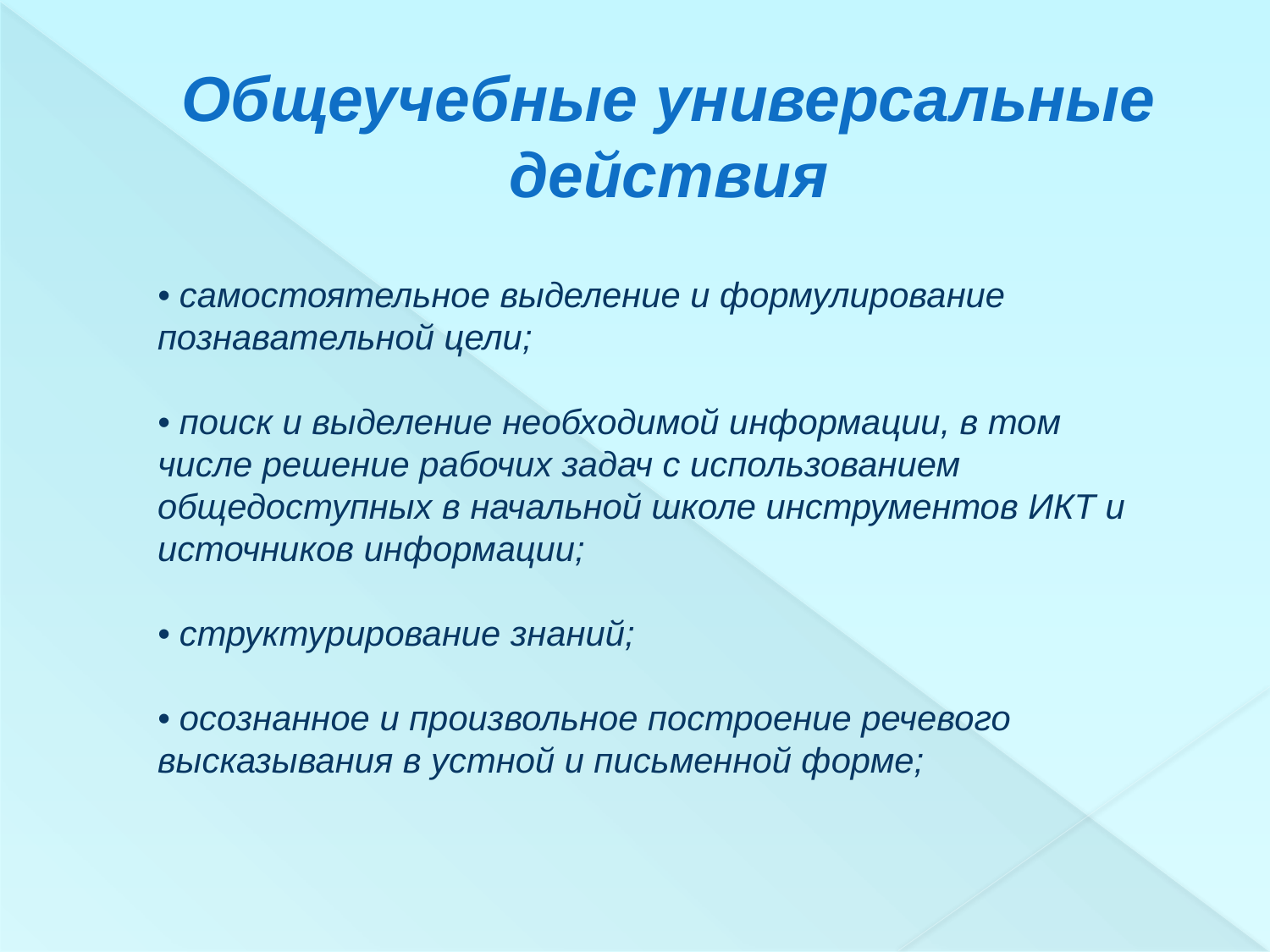

# Общеучебные универсальные действия
• самостоятельное выделение и формулирование познавательной цели;

• поиск и выделение необходимой информации, в том числе решение рабочих задач с использованием общедоступных в начальной школе инструментов ИКТ и источников информации;

• структурирование знаний;

• осознанное и произвольное построение речевого высказывания в устной и письменной форме;